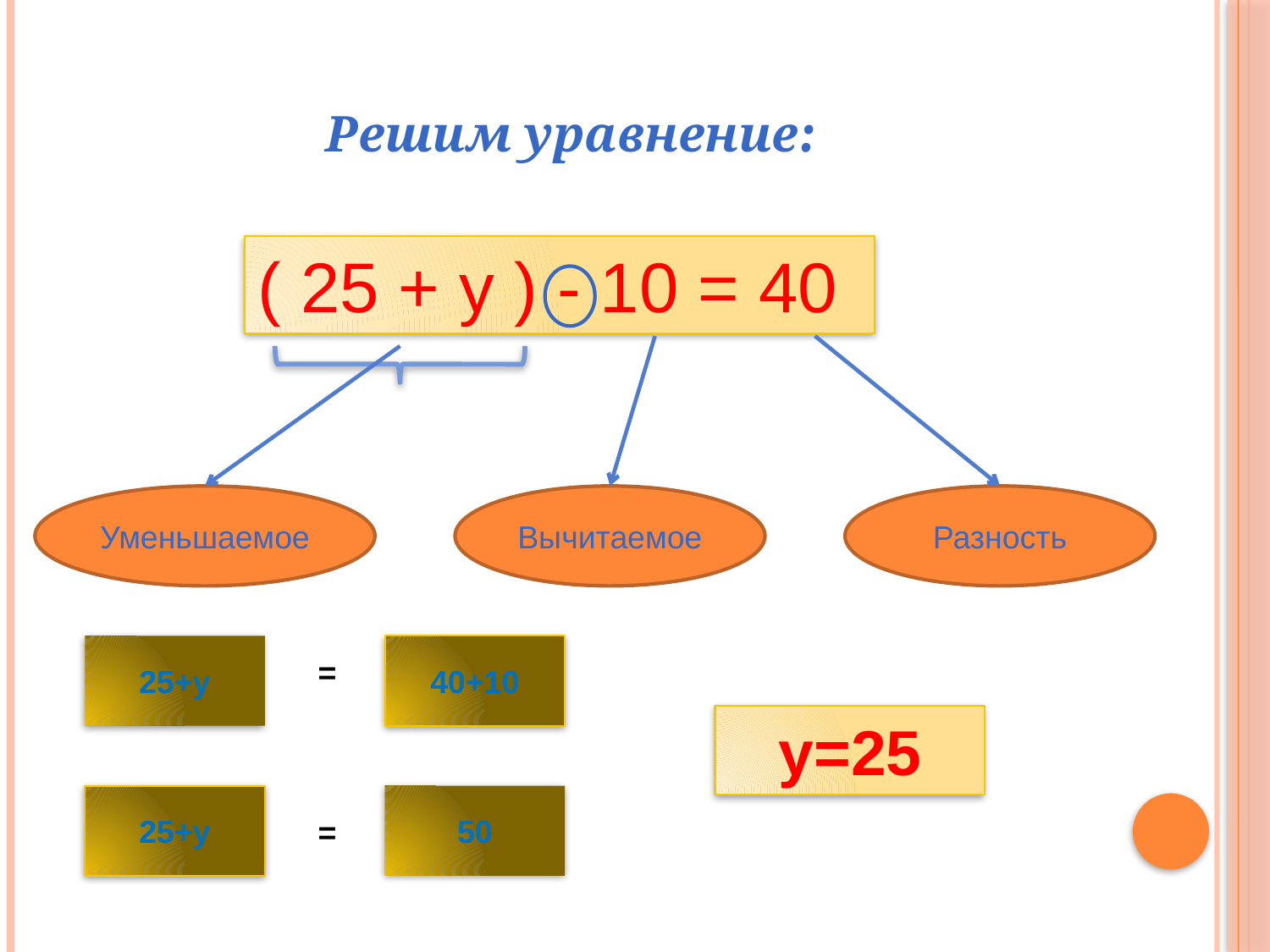

Решим уравнение:
( 25 + у ) - 10 = 40

Уменьшаемое
Вычитаемое
Разность
25+у
40+10
=
у=25
25+у
50
=